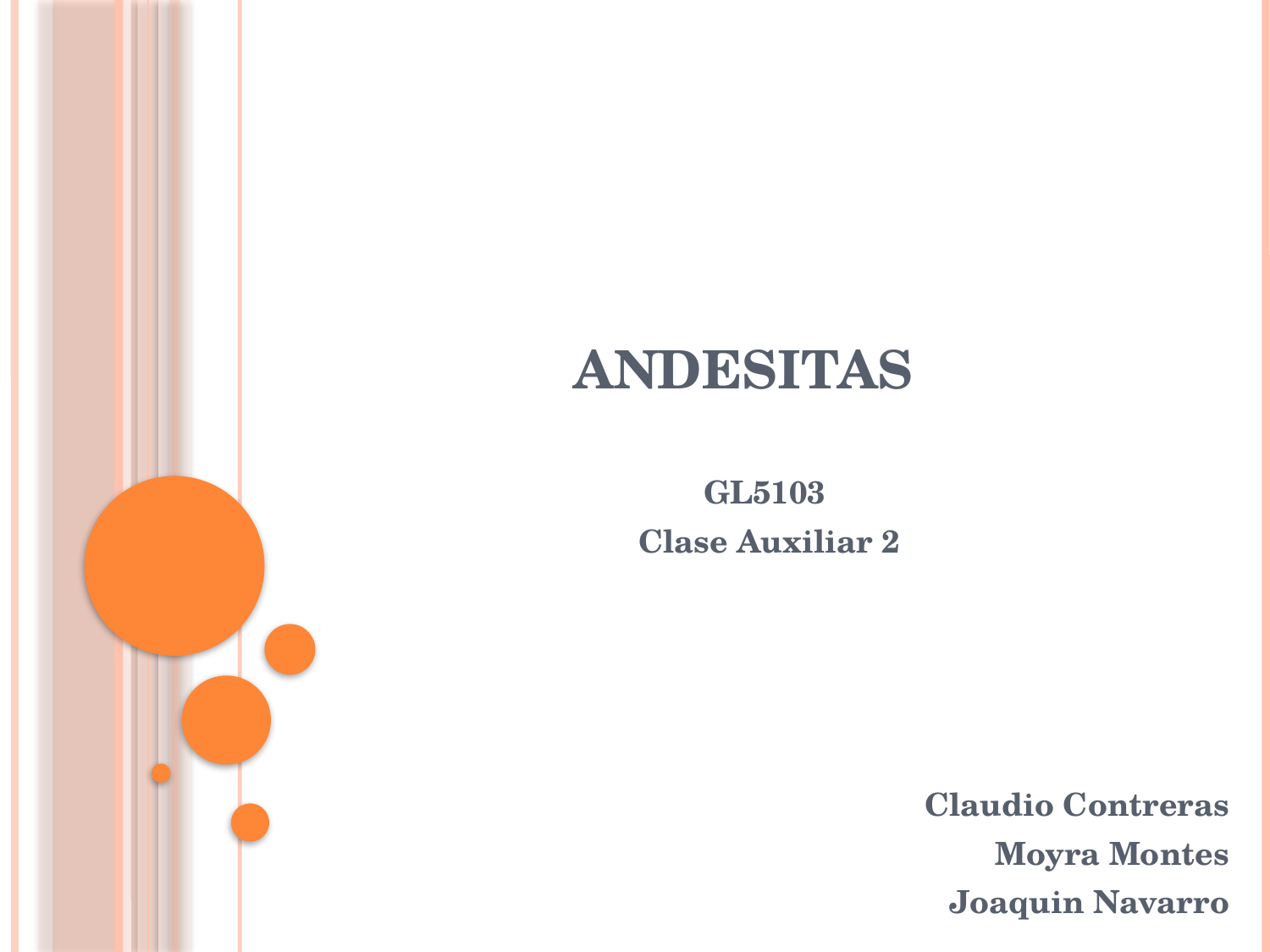

# ANDESITAS
GL5103
Clase Auxiliar 2

Claudio Contreras
Moyra Montes
Joaquin Navarro